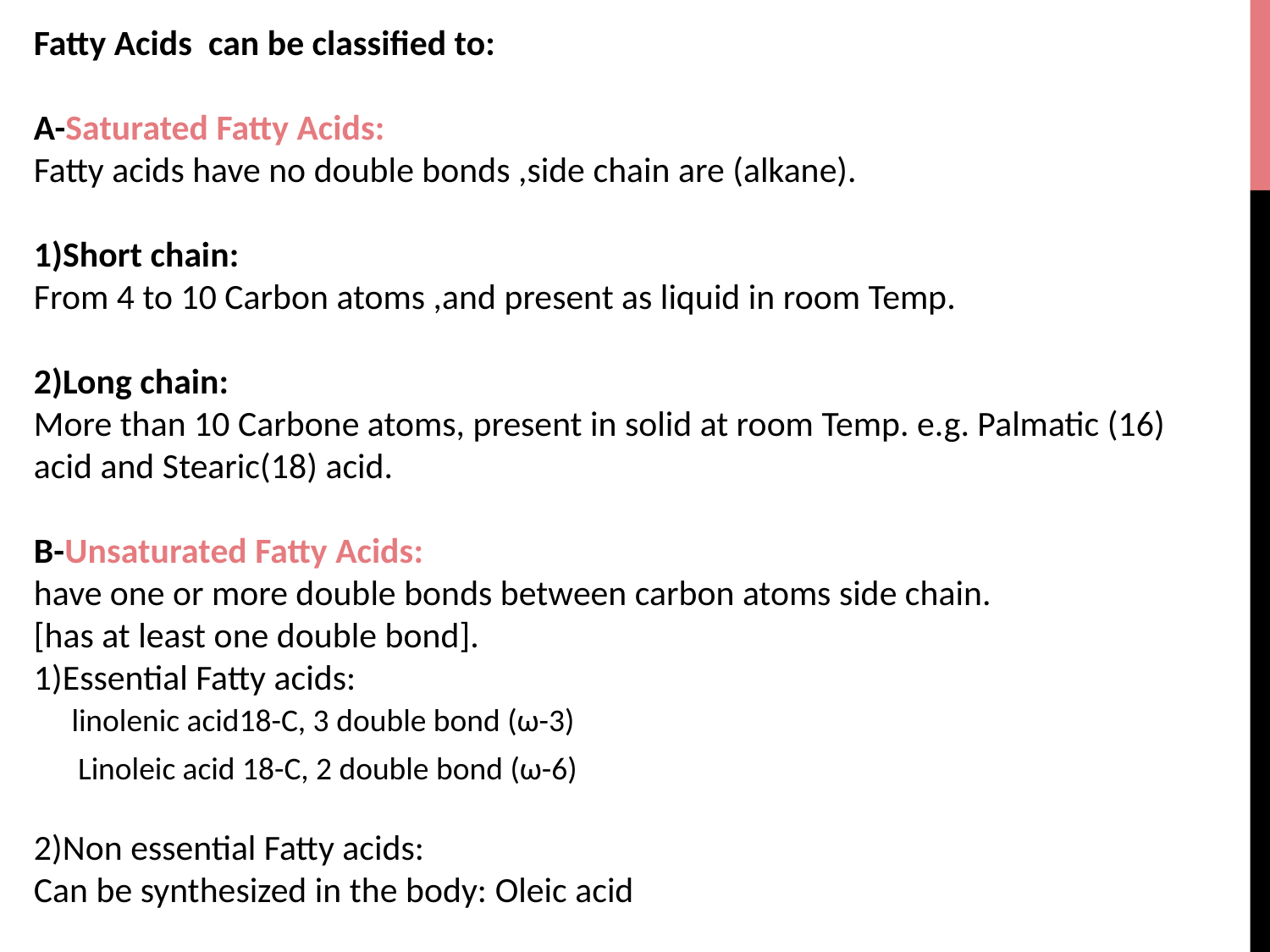

Fatty Acids  can be classified to:

A-Saturated Fatty Acids:
Fatty acids have no double bonds ,side chain are (alkane).

1)Short chain:
From 4 to 10 Carbon atoms ,and present as liquid in room Temp.

2)Long chain:
More than 10 Carbone atoms, present in solid at room Temp. e.g. Palmatic (16) acid and Stearic(18) acid.

B-Unsaturated Fatty Acids:
have one or more double bonds between carbon atoms side chain.                    [has at least one double bond].
1)Essential Fatty acids:

2)Non essential Fatty acids:
Can be synthesized in the body: Oleic acid

linolenic acid18-C, 3 double bond (ω-3)
Linoleic acid 18-C, 2 double bond (ω-6)